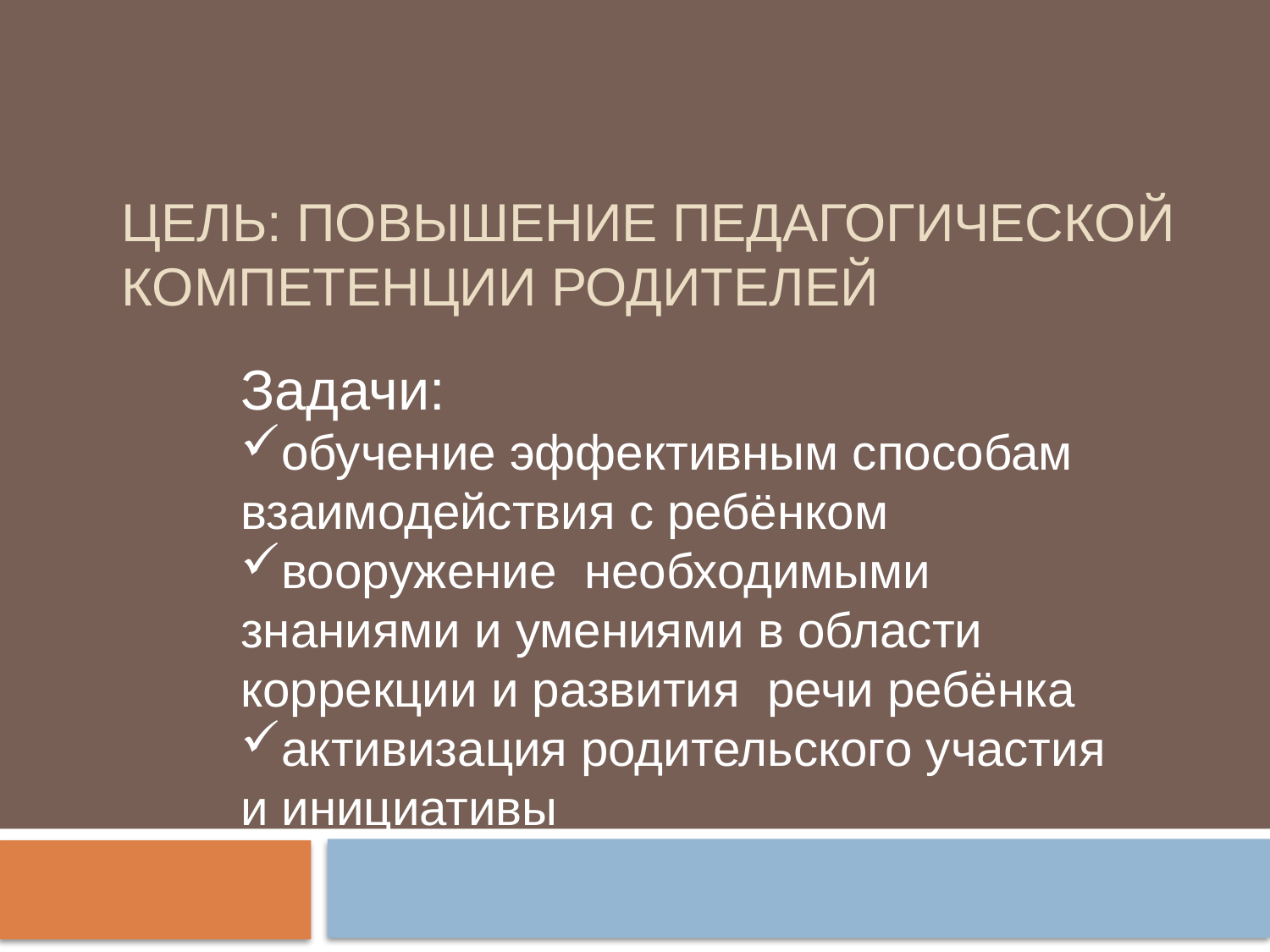

# Цель: Повышение педагогической компетенции родителей
Задачи:
обучение эффективным способам взаимодействия с ребёнком
вооружение  необходимыми знаниями и умениями в области коррекции и развития  речи ребёнка
активизация родительского участия и инициативы